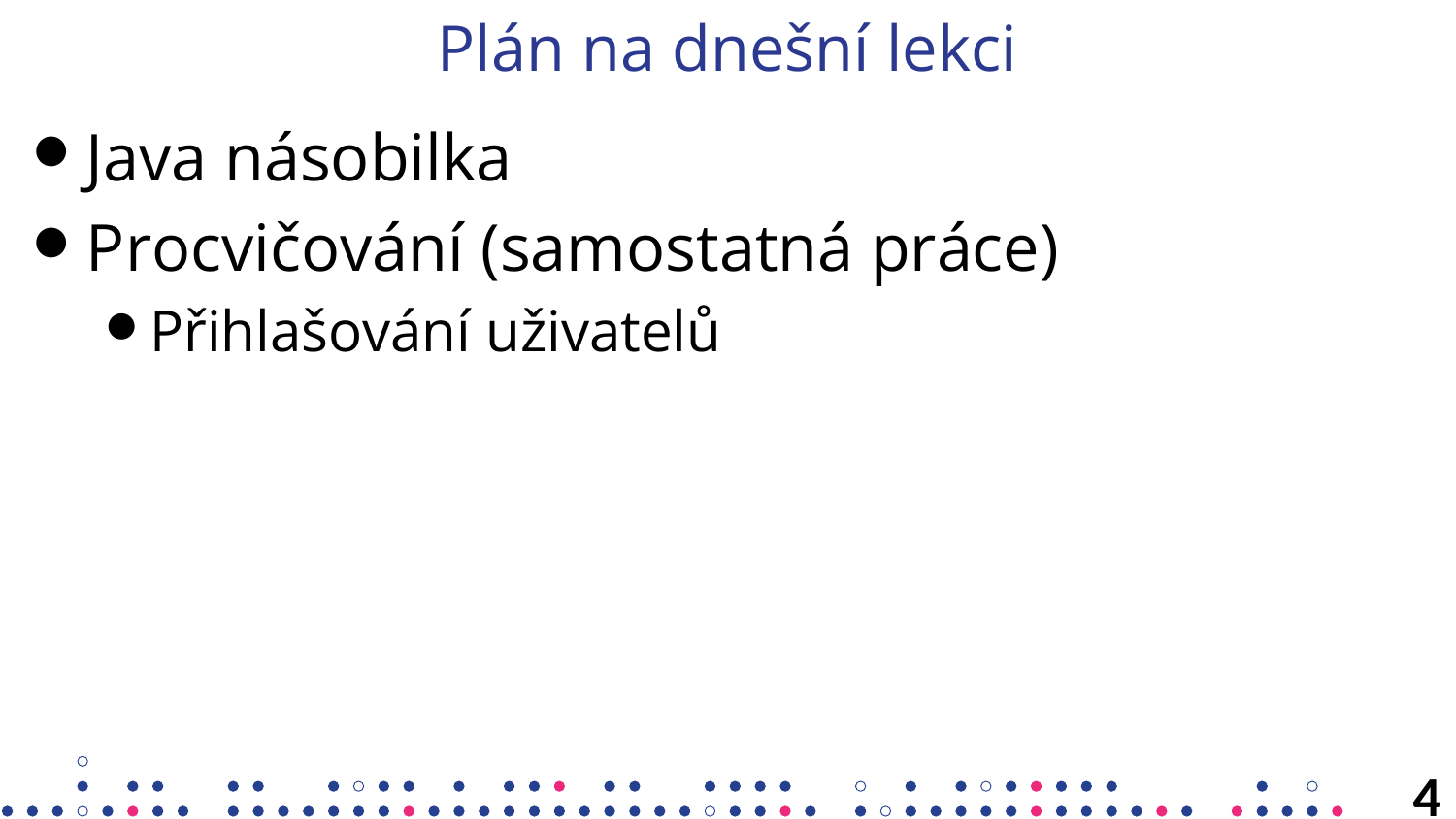

# Plán na dnešní lekci
Java násobilka
Procvičování (samostatná práce)
Přihlašování uživatelů
4